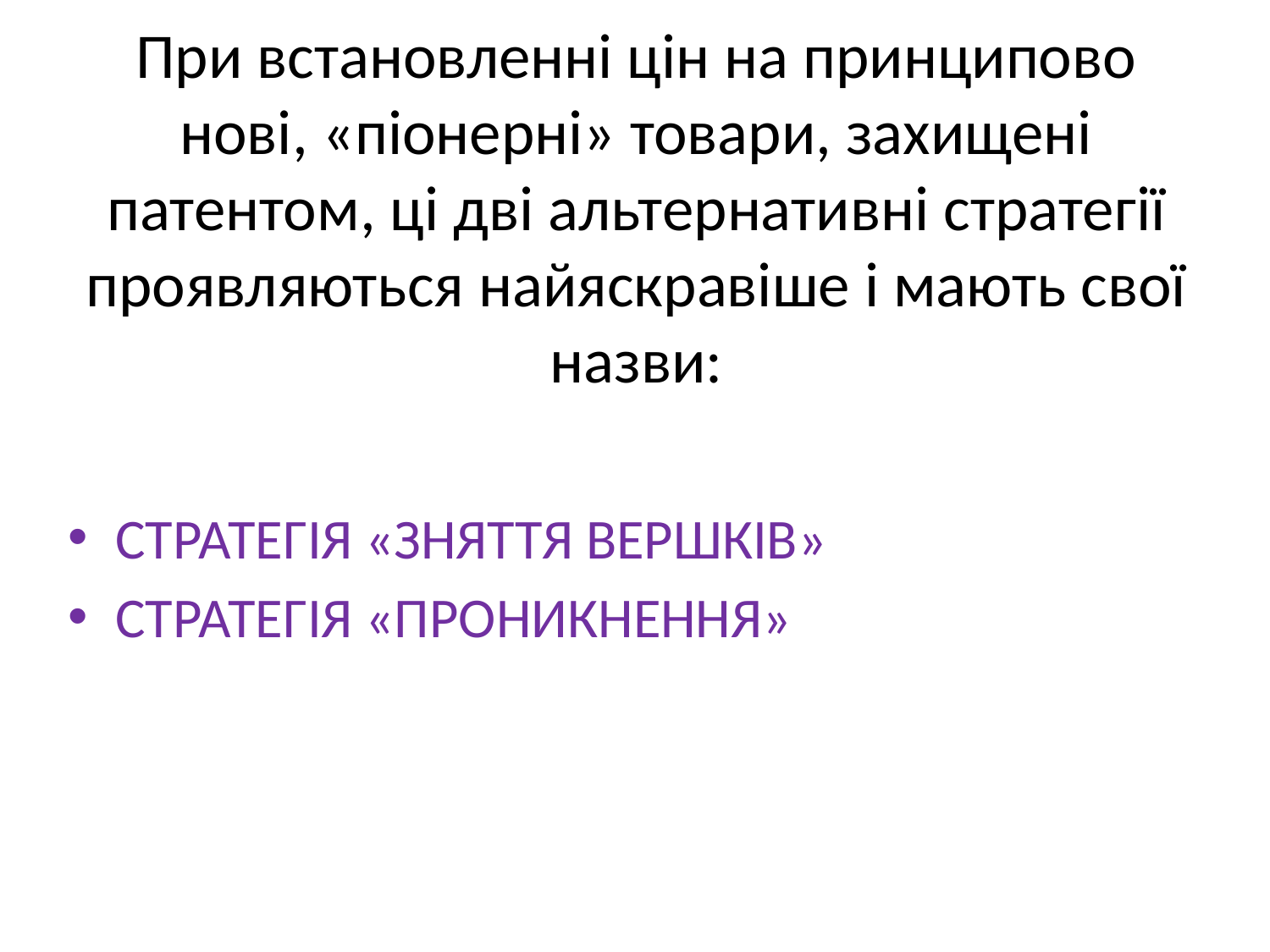

# При встановленні цін на принципово нові, «піонерні» товари, захищені патентом, ці дві альтернативні стратегії проявляються найяскравіше і мають свої назви:
СТРАТЕГІЯ «ЗНЯТТЯ ВЕРШКІВ»
СТРАТЕГІЯ «ПРОНИКНЕННЯ»